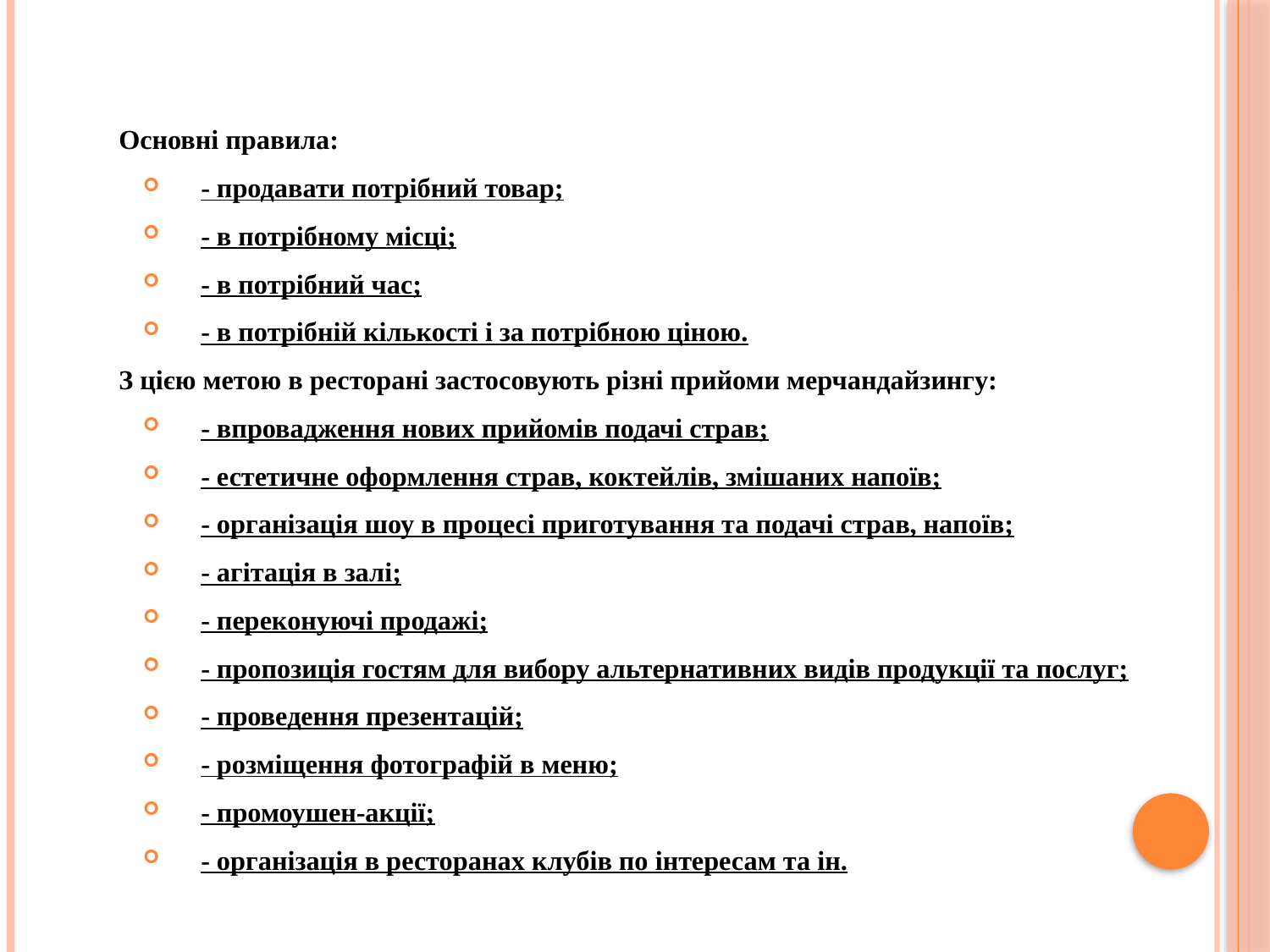

Основні правила:
- продавати потрібний товар;
- в потрібному місці;
- в потрібний час;
- в потрібній кількості і за потрібною ціною.
З цією метою в ресторані застосовують різні прийоми мерчандайзингу:
- впровадження нових прийомів подачі страв;
- естетичне оформлення страв, коктейлів, змішаних напоїв;
- організація шоу в процесі приготування та подачі страв, напоїв;
- агітація в залі;
- переконуючі продажі;
- пропозиція гостям для вибору альтернативних видів продукції та послуг;
- проведення презентацій;
- розміщення фотографій в меню;
- промоушен-акції;
- організація в ресторанах клубів по інтересам та ін.